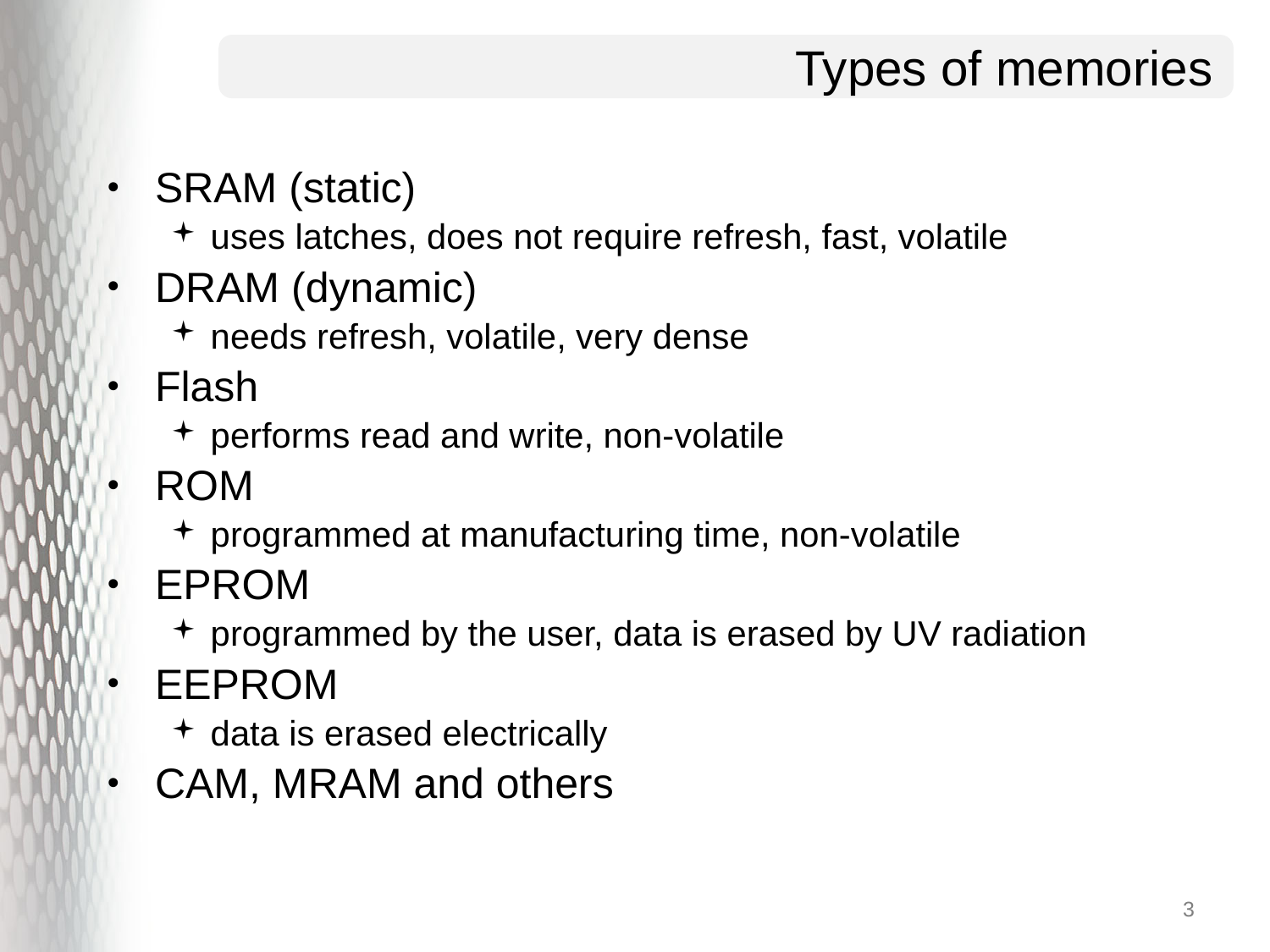

# Types of memories
SRAM (static)
uses latches, does not require refresh, fast, volatile
DRAM (dynamic)
needs refresh, volatile, very dense
Flash
performs read and write, non-volatile
ROM
programmed at manufacturing time, non-volatile
EPROM
programmed by the user, data is erased by UV radiation
EEPROM
data is erased electrically
CAM, MRAM and others